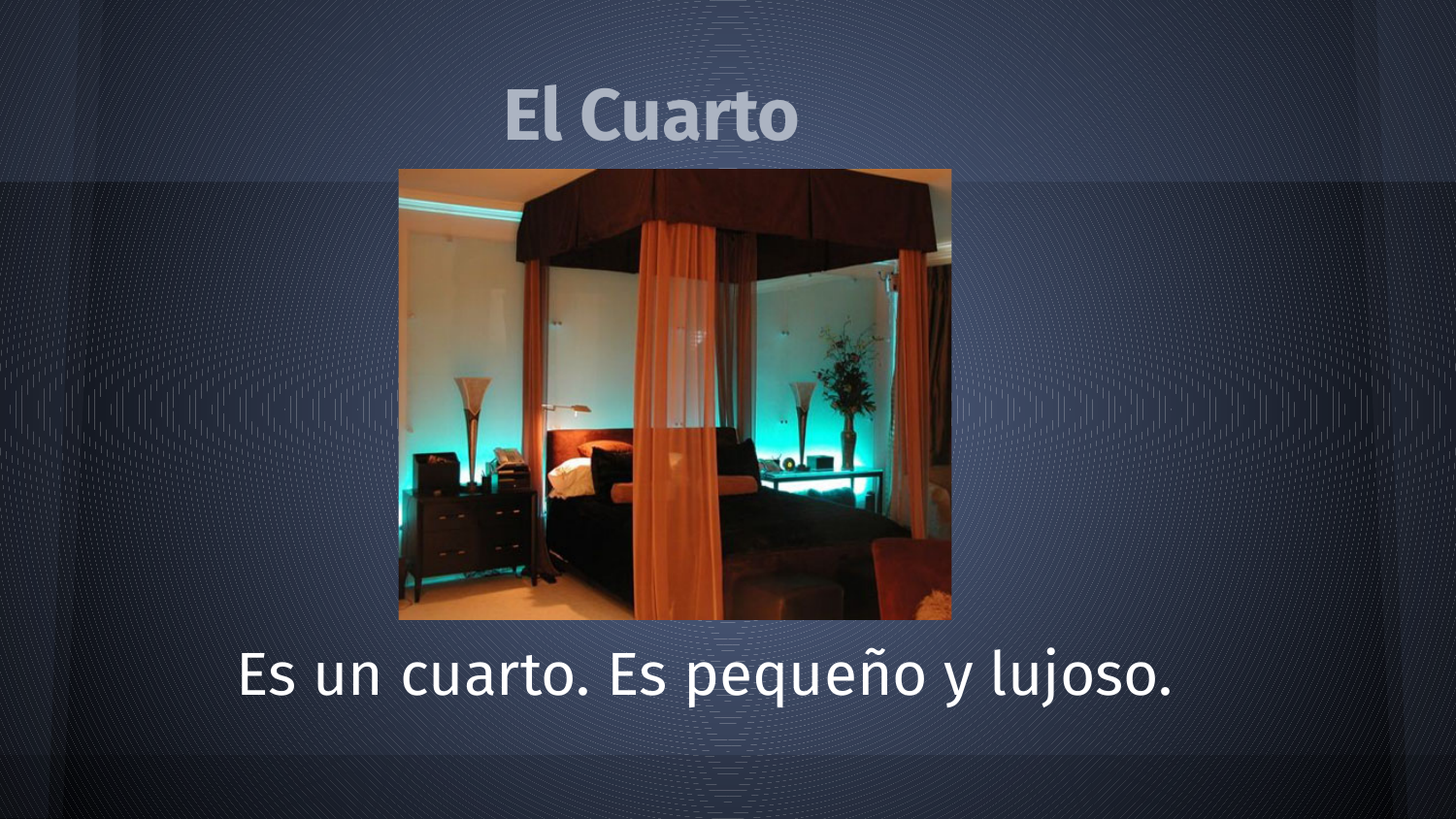

# El Cuarto

        Es un cuarto. Es pequeño y lujoso.